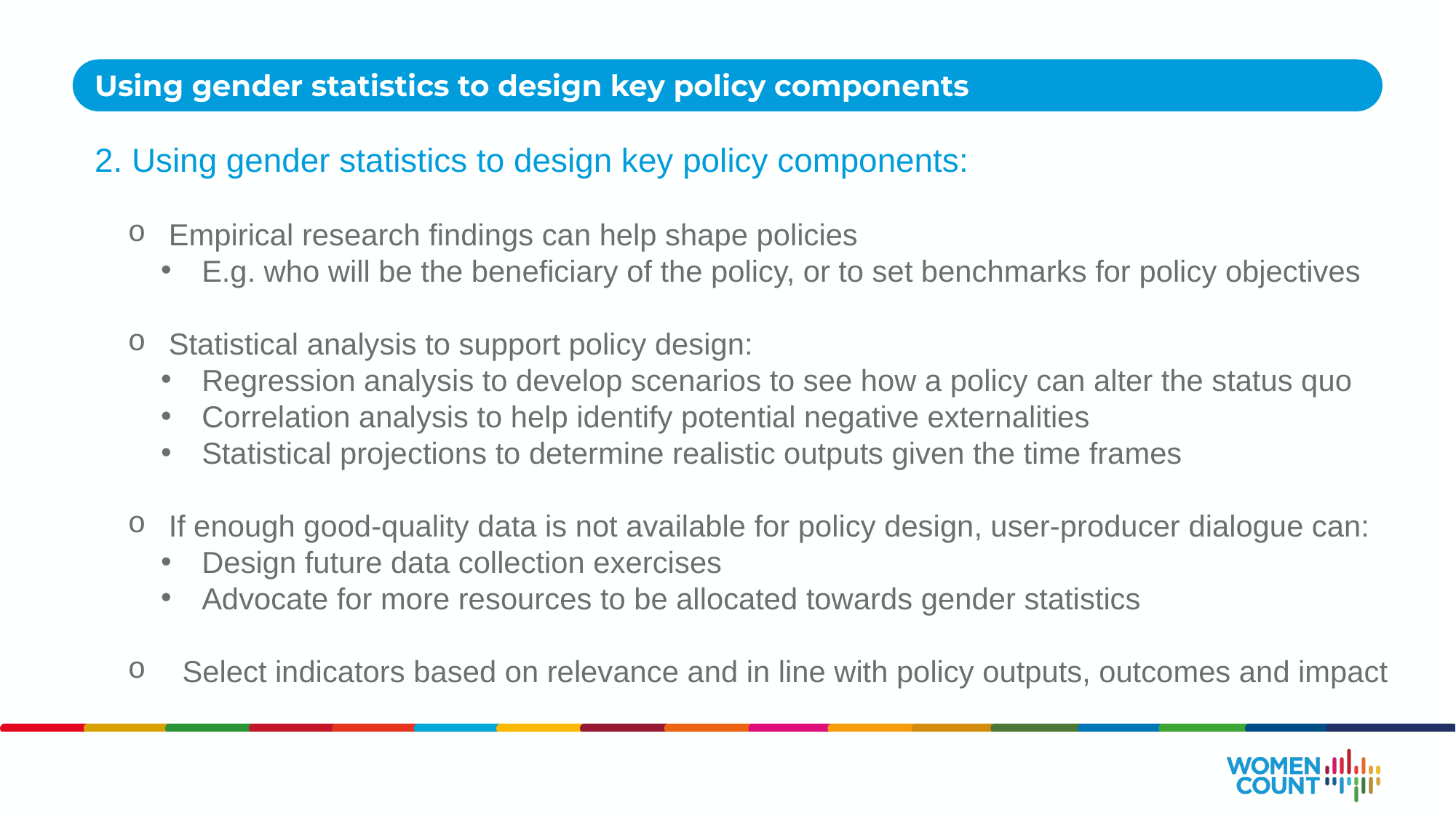

Using gender statistics to design key policy components

2. Using gender statistics to design key policy components:

Empirical research findings can help shape policies
E.g. who will be the beneficiary of the policy, or to set benchmarks for policy objectives

Statistical analysis to support policy design:
Regression analysis to develop scenarios to see how a policy can alter the status quo
Correlation analysis to help identify potential negative externalities
Statistical projections to determine realistic outputs given the time frames

If enough good-quality data is not available for policy design, user-producer dialogue can:
Design future data collection exercises
Advocate for more resources to be allocated towards gender statistics

Select indicators based on relevance and in line with policy outputs, outcomes and impact